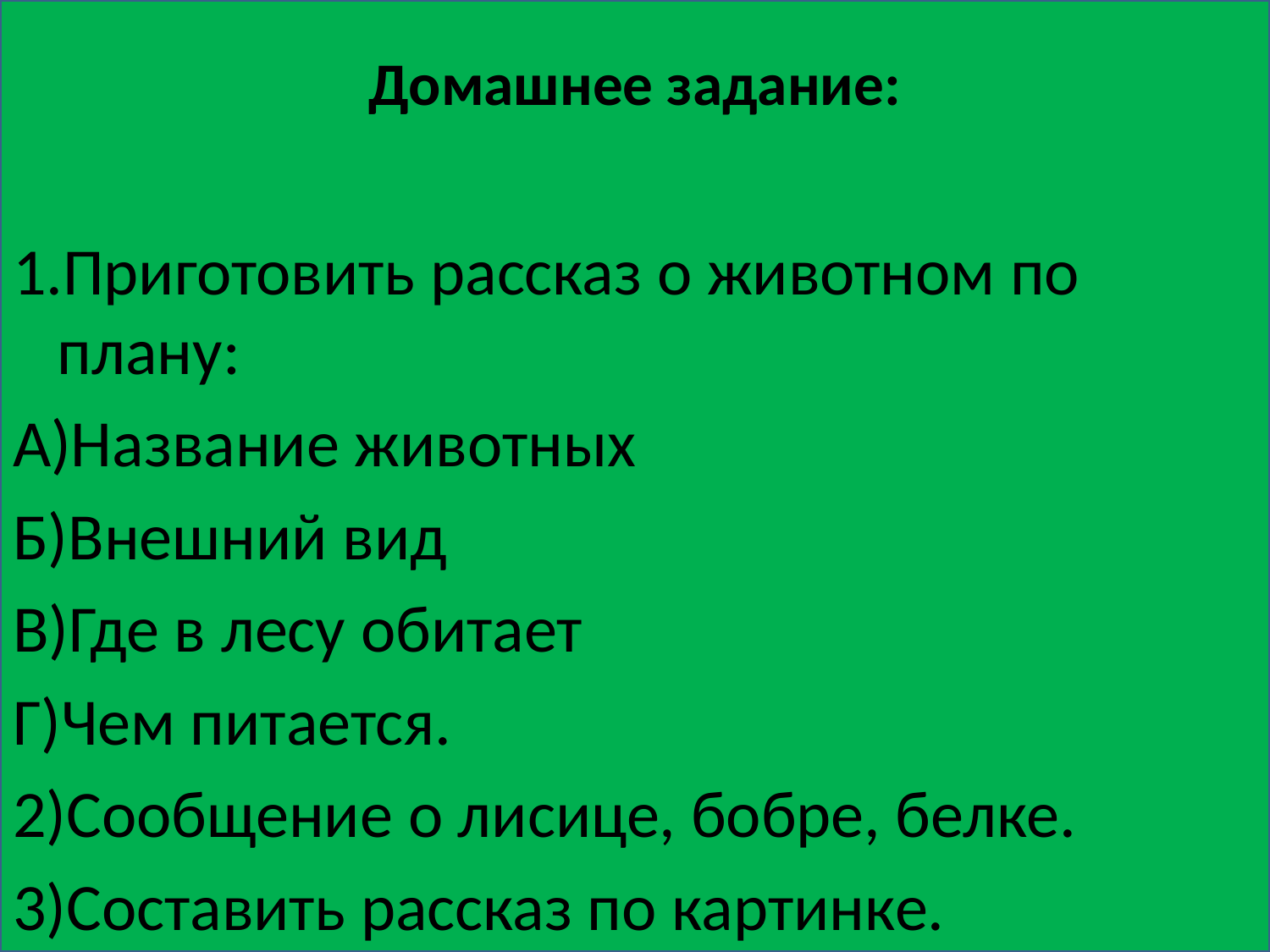

# Домашнее задание:
1.Приготовить рассказ о животном по   плану:
А)Название животных
Б)Внешний вид
В)Где в лесу обитает
Г)Чем питается.
2)Сообщение о лисице, бобре, белке.
3)Составить рассказ по картинке.